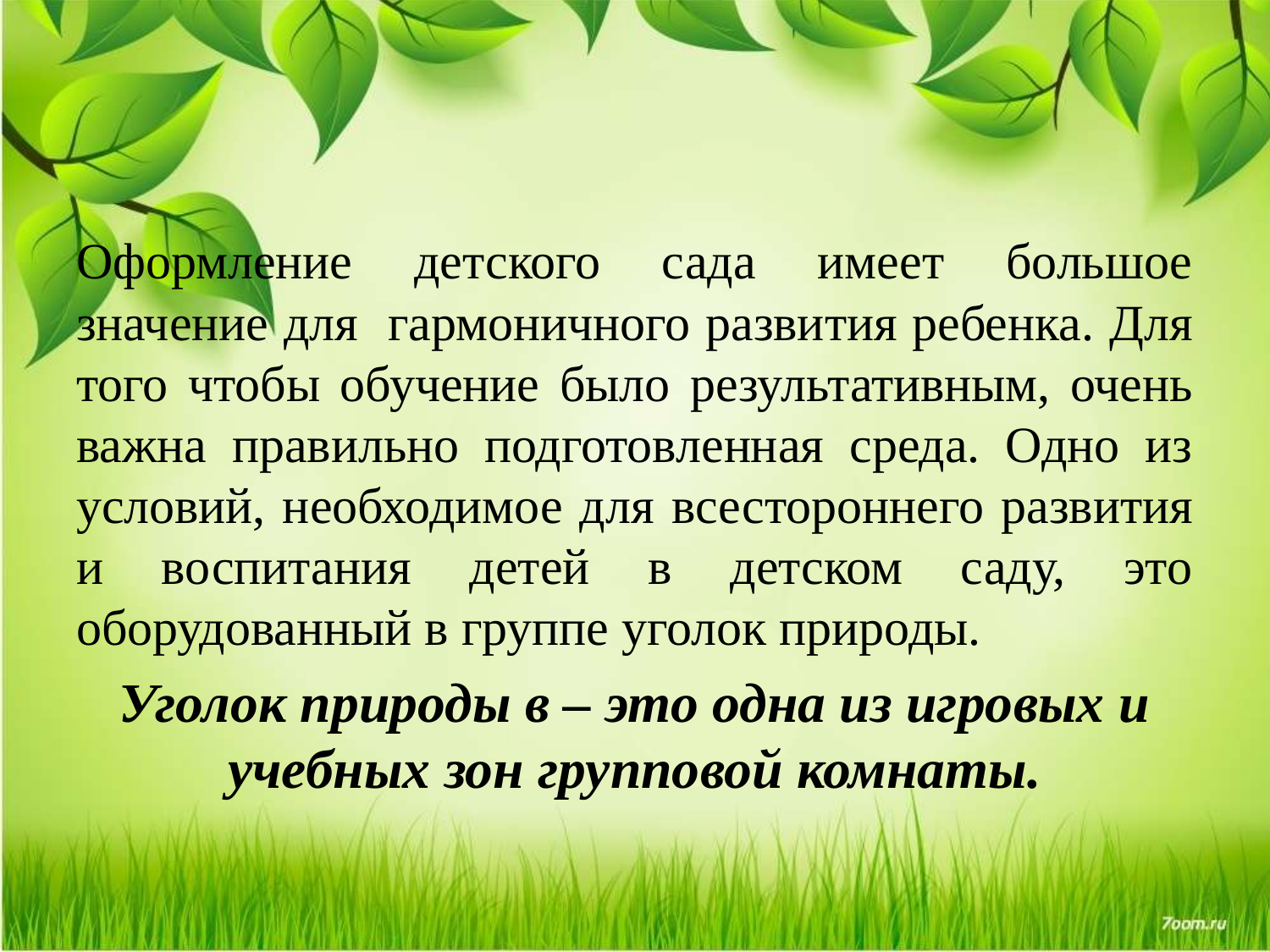

#
Оформление детского сада имеет большое значение для  гармоничного развития ребенка. Для того чтобы обучение было результативным, очень важна правильно подготовленная среда. Одно из условий, необходимое для всестороннего развития и воспитания детей в детском саду, это оборудованный в группе уголок природы.
Уголок природы в – это одна из игровых и учебных зон групповой комнаты.